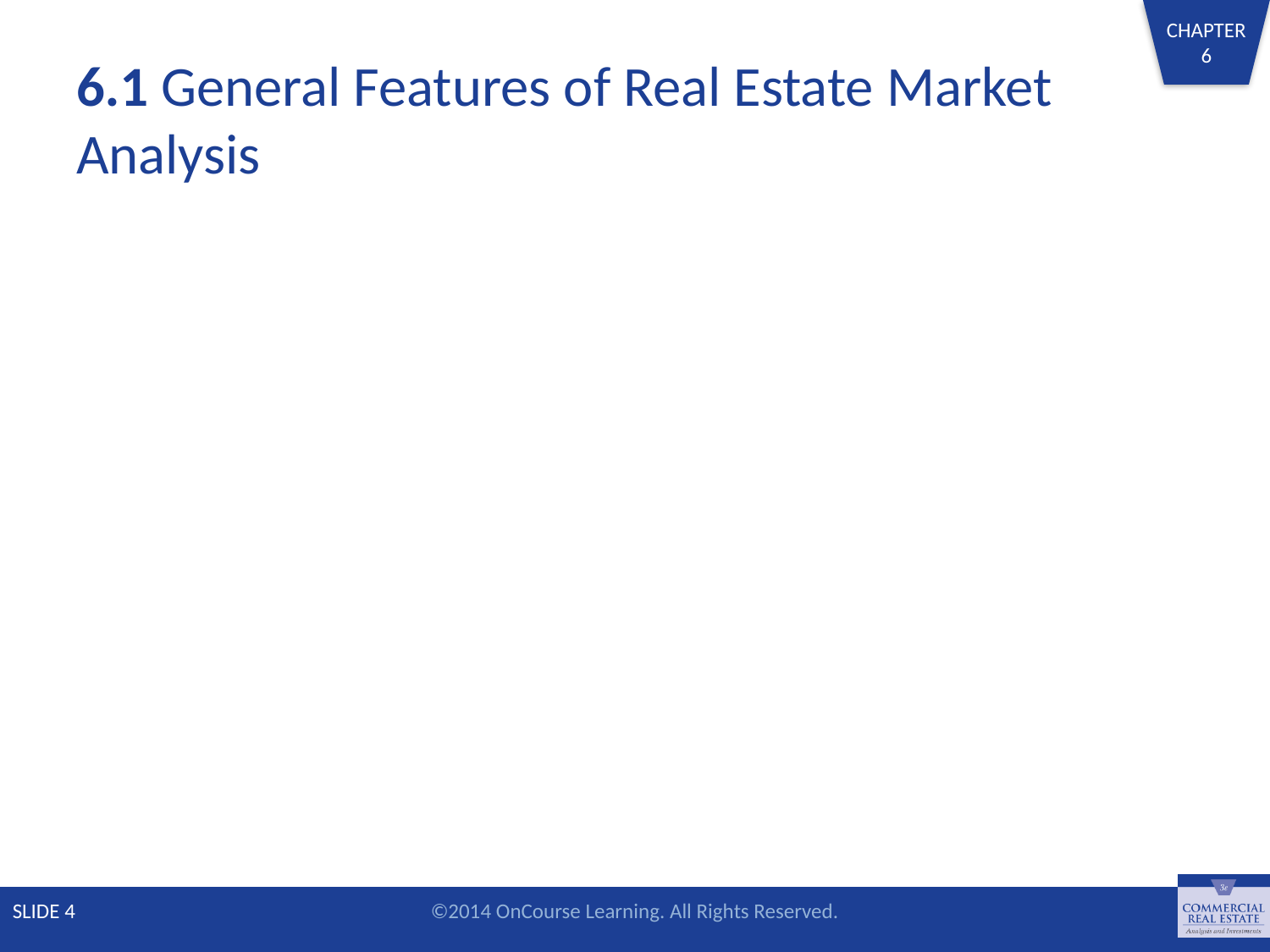

# 6.1 General Features of Real Estate Market Analysis

SLIDE 4